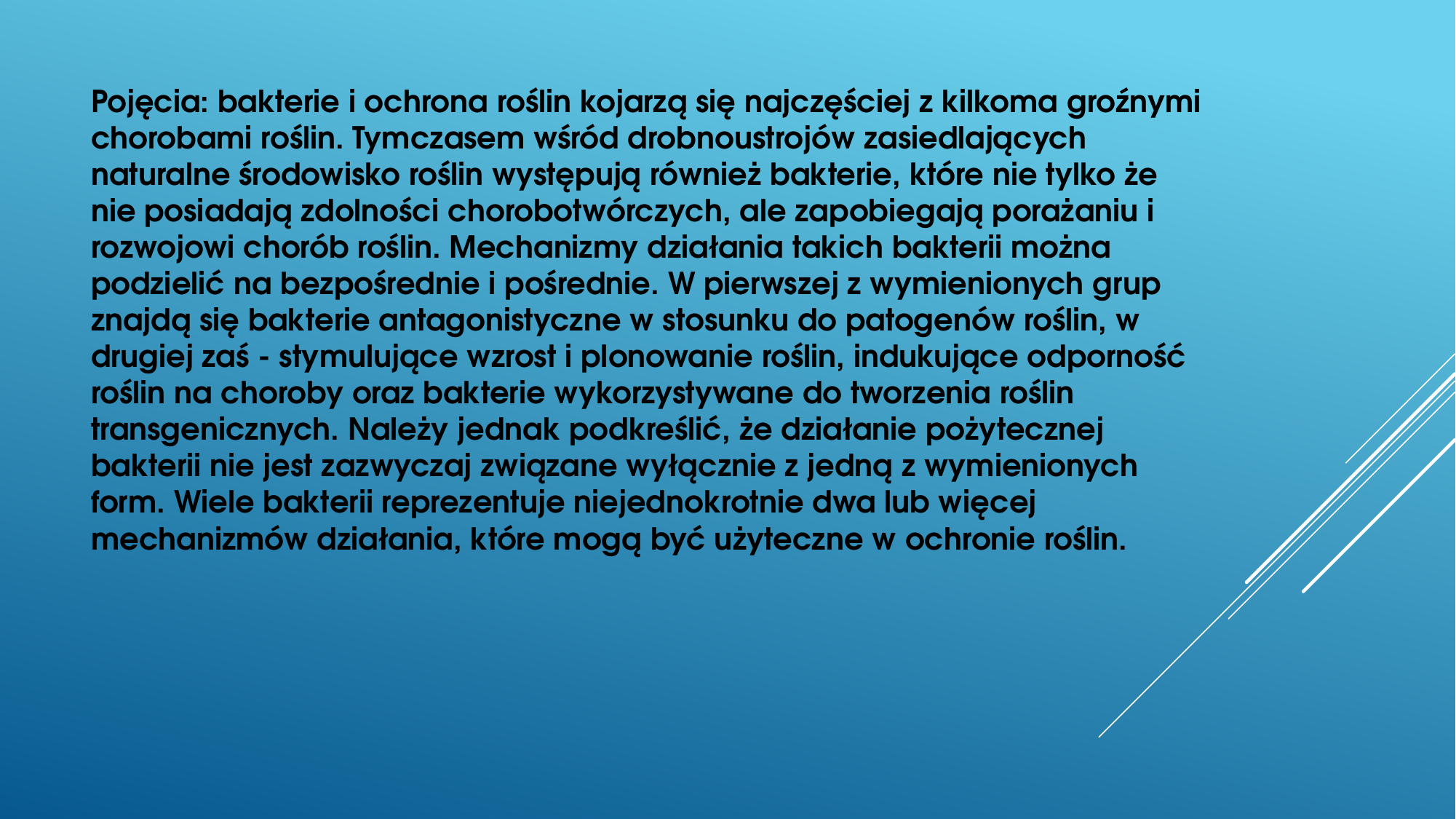

Pojęcia: bakterie i ochrona roślin kojarzą się najczęściej z kilkoma groźnymi chorobami roślin. Tymczasem wśród drobnoustrojów zasiedlających naturalne środowisko roślin występują również bakterie, które nie tylko że nie posiadają zdolności chorobotwórczych, ale zapobiegają porażaniu i rozwojowi chorób roślin. Mechanizmy działania takich bakterii można podzielić na bezpośrednie i pośrednie. W pierwszej z wymienionych grup znajdą się bakterie antagonistyczne w stosunku do patogenów roślin, w drugiej zaś - stymulujące wzrost i plonowanie roślin, indukujące odporność roślin na choroby oraz bakterie wykorzystywane do tworzenia roślin transgenicznych. Należy jednak podkreślić, że działanie pożytecznej bakterii nie jest zazwyczaj związane wyłącznie z jedną z wymienionych form. Wiele bakterii reprezentuje niejednokrotnie dwa lub więcej mechanizmów działania, które mogą być użyteczne w ochronie roślin.